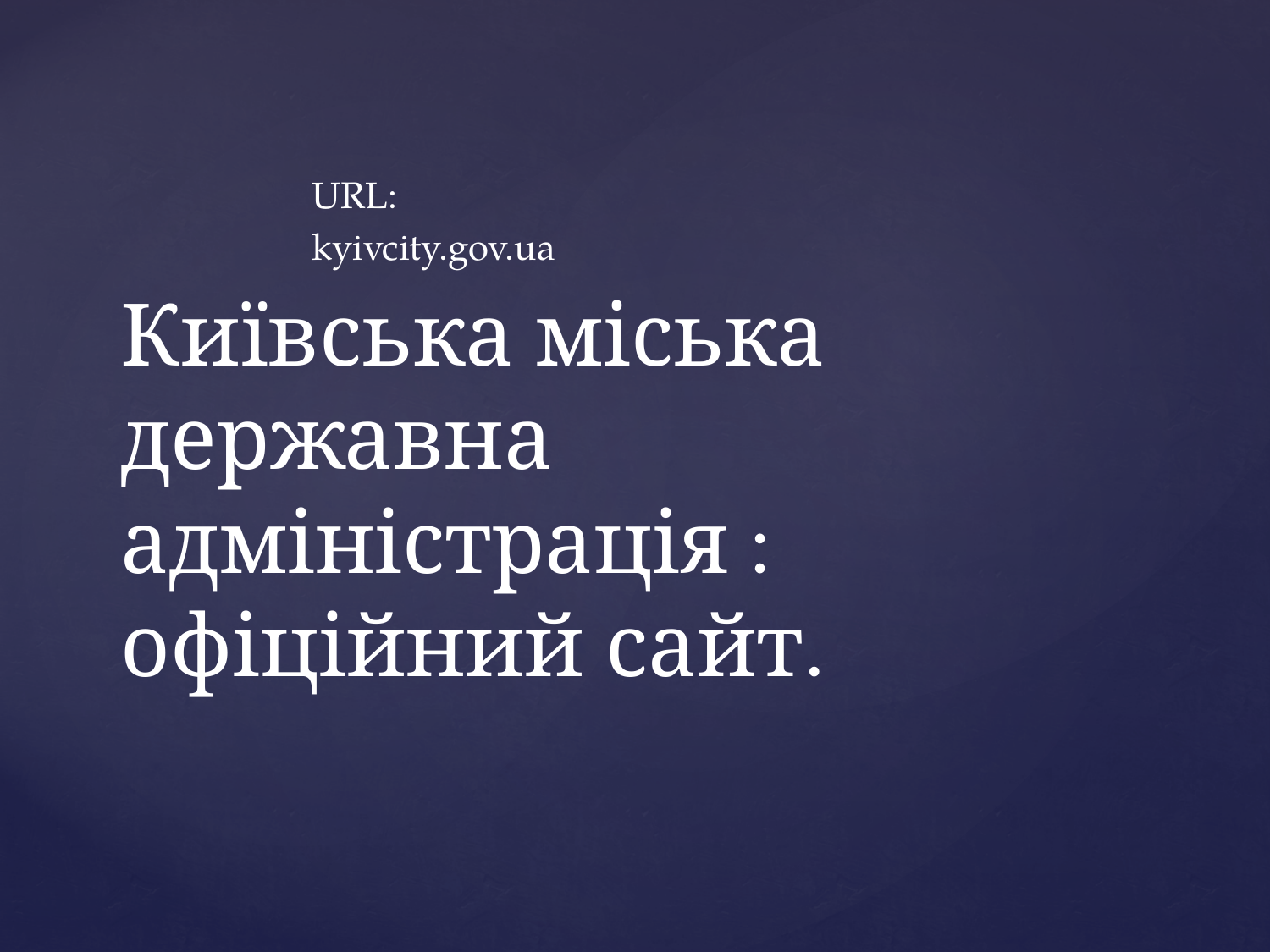

URL:
kyivcity.gov.ua

# Київська міська державна адміністрація : офіційний сайт.